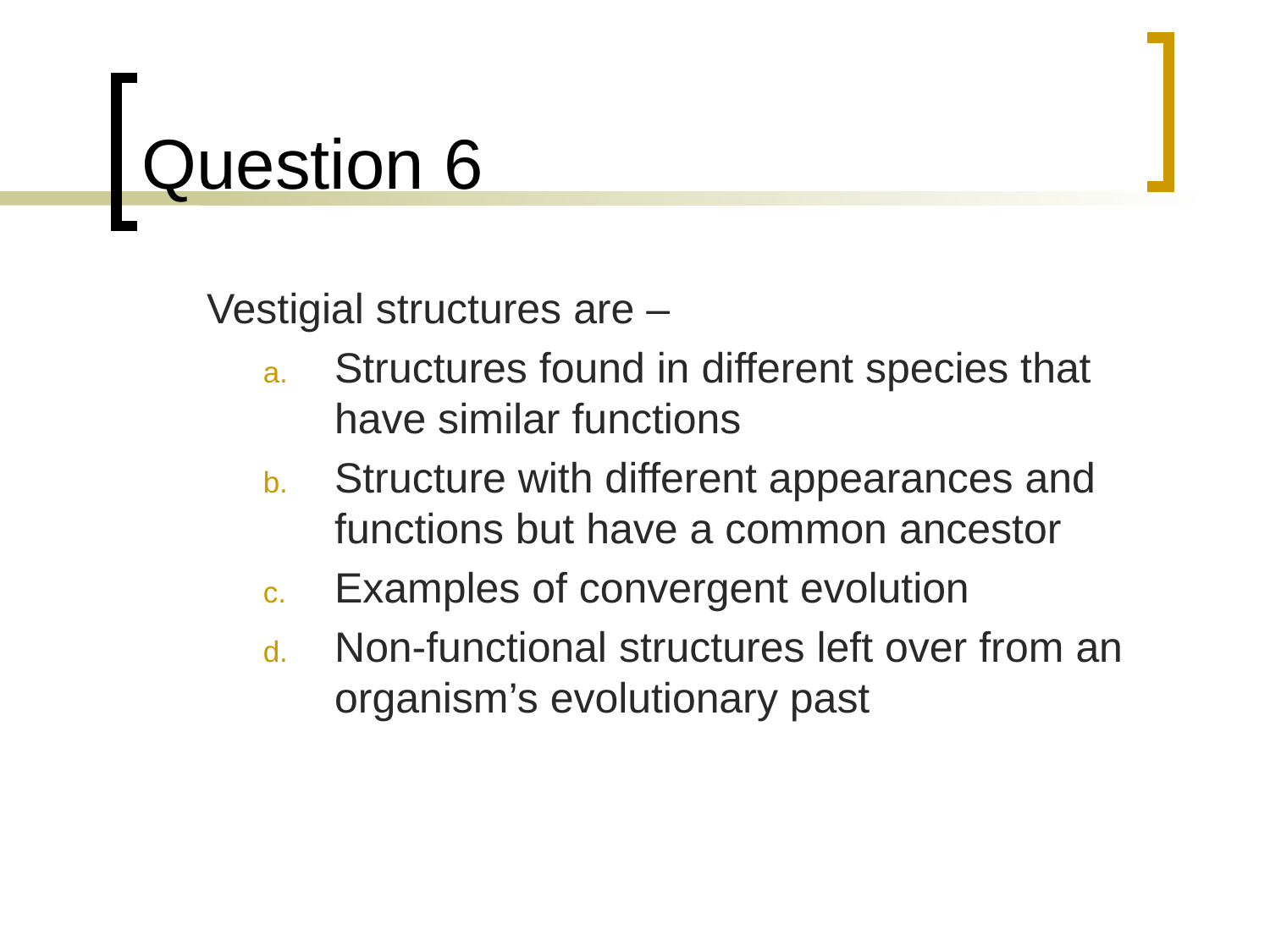

# Question 6
	Vestigial structures are –
Structures found in different species that have similar functions
Structure with different appearances and functions but have a common ancestor
Examples of convergent evolution
Non-functional structures left over from an organism’s evolutionary past